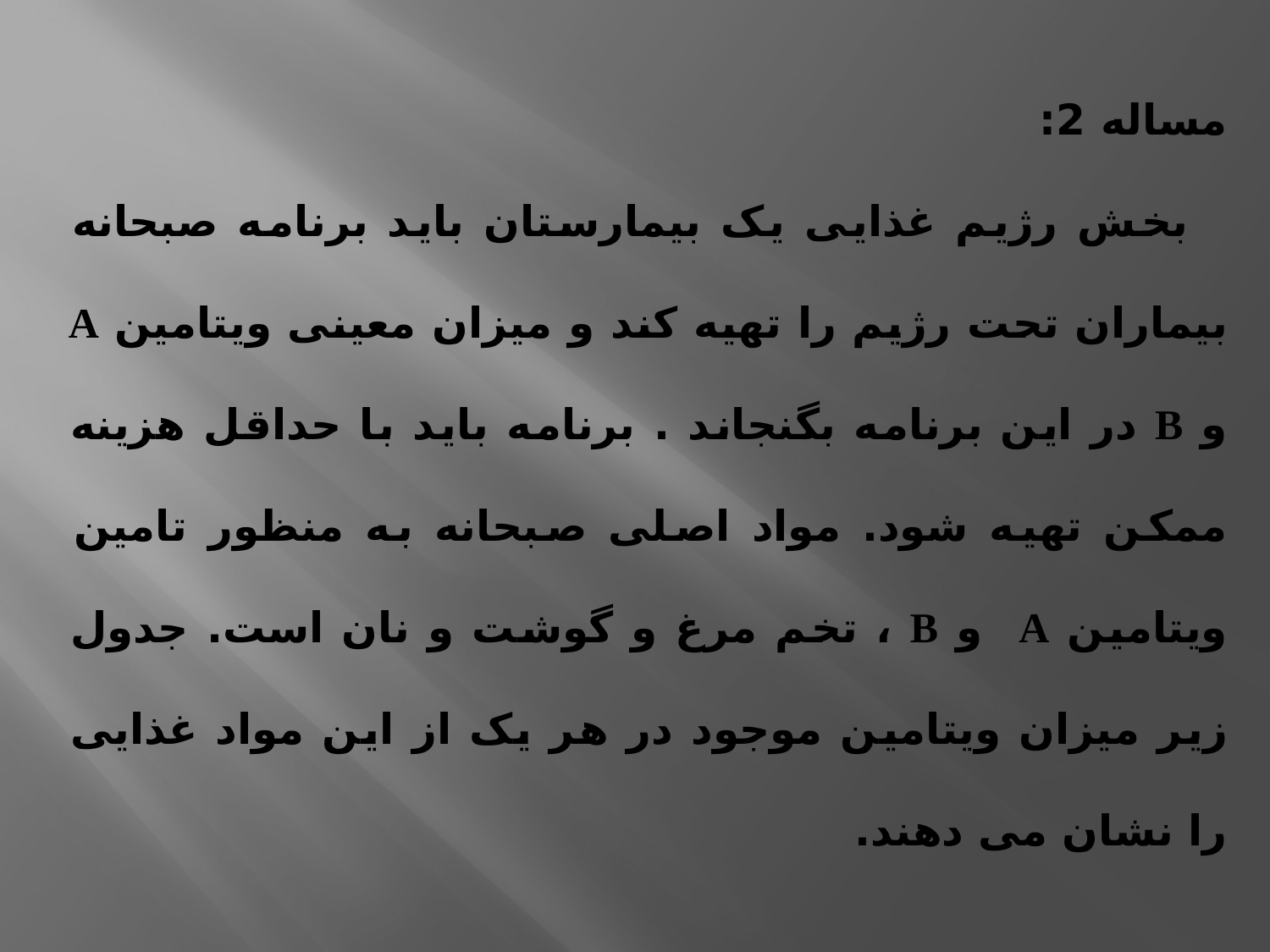

مساله 2:
  بخش رژیم غذایی یک بیمارستان باید برنامه صبحانه بیماران تحت رژیم را تهیه کند و میزان معینی ویتامین A و B در این برنامه بگنجاند . برنامه باید با حداقل هزینه ممکن تهیه شود. مواد اصلی صبحانه به منظور تامین ویتامین A  و B ، تخم مرغ و گوشت و نان است. جدول زیر میزان ویتامین موجود در هر یک از این مواد غذایی را نشان می دهند.